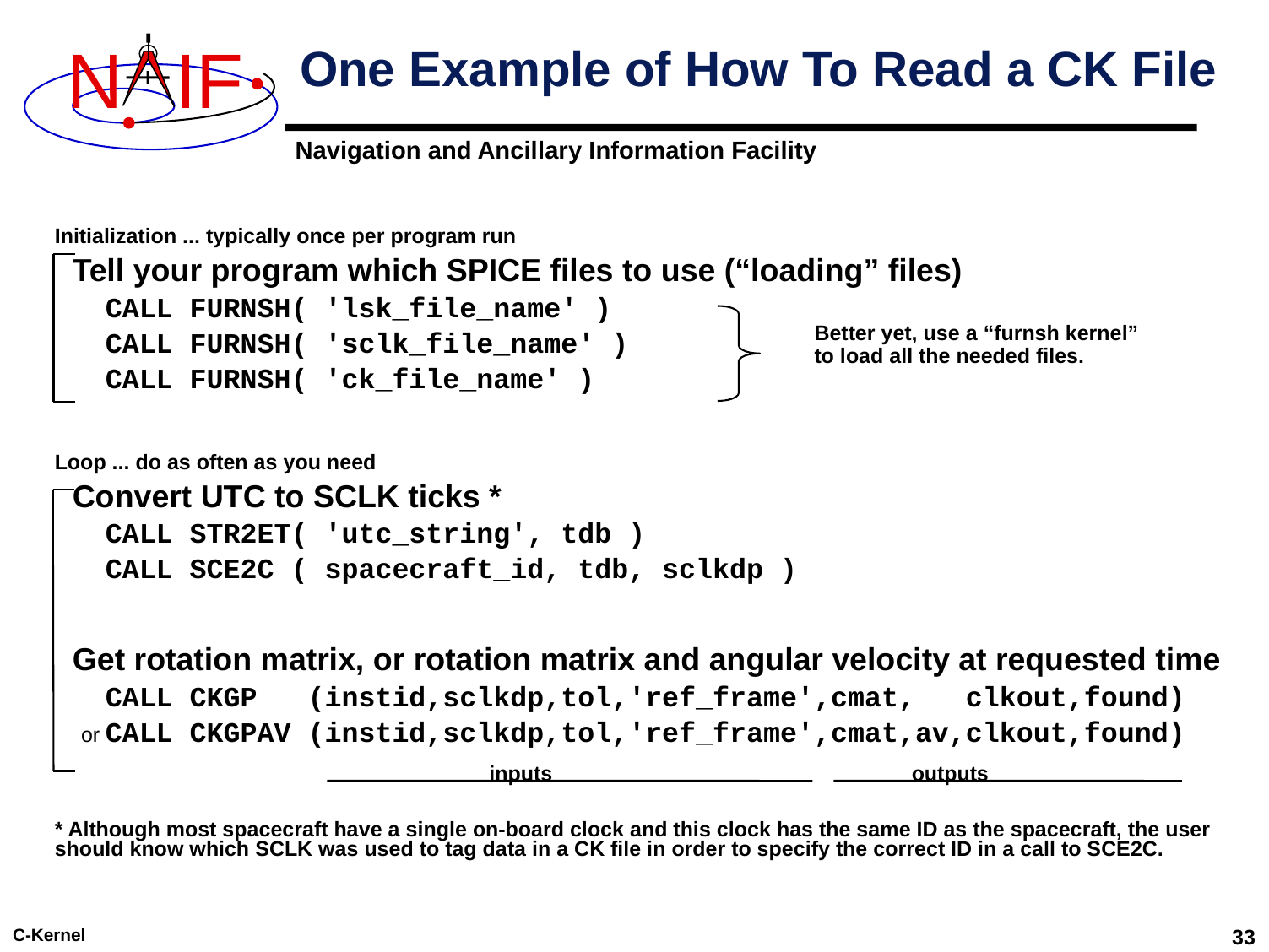

# One Example of How To Read a CK File
Initialization ... typically once per program run
  Tell your program which SPICE files to use (“loading” files)
   CALL FURNSH( 'lsk_file_name' )
   CALL FURNSH( 'sclk_file_name' )
   CALL FURNSH( 'ck_file_name' )

Loop ... do as often as you need
  Convert UTC to SCLK ticks *
   CALL STR2ET( 'utc_string', tdb )
   CALL SCE2C ( spacecraft_id, tdb, sclkdp )

  Get rotation matrix, or rotation matrix and angular velocity at requested time
   CALL CKGP   (instid,sclkdp,tol,'ref_frame',cmat,   clkout,found)
   CALL CKGPAV (instid,sclkdp,tol,'ref_frame',cmat,av,clkout,found)
                                                                 inputs                                                             outputs

* Although most spacecraft have a single on-board clock and this clock has the same ID as the spacecraft, the user should know which SCLK was used to tag data in a CK file in order to specify the correct ID in a call to SCE2C.

Better yet, use a “furnsh kernel”
to load all the needed files.
or

C-Kernel
33